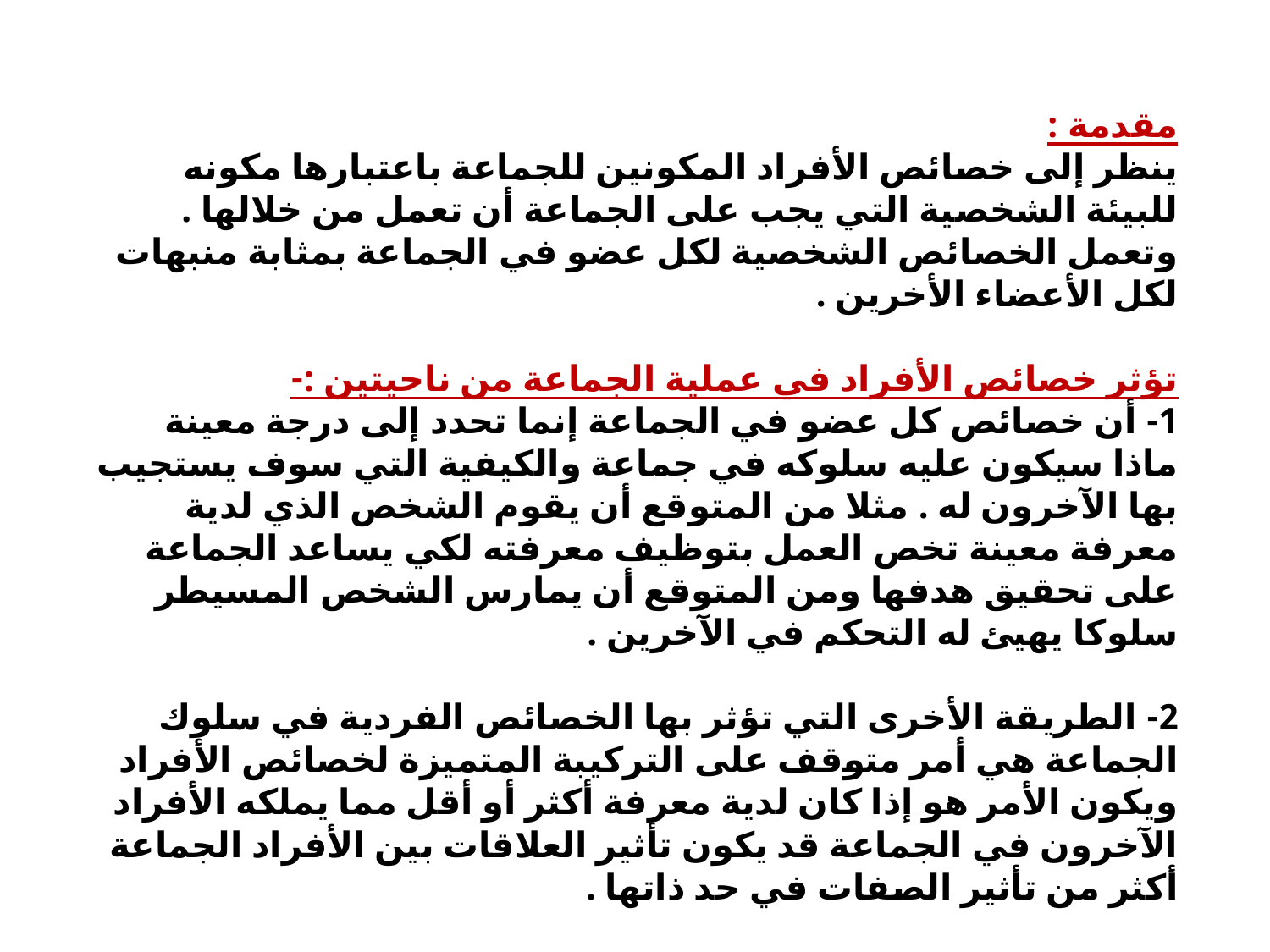

مقدمة :
ينظر إلى خصائص الأفراد المكونين للجماعة باعتبارها مكونه للبيئة الشخصية التي يجب على الجماعة أن تعمل من خلالها .
وتعمل الخصائص الشخصية لكل عضو في الجماعة بمثابة منبهات لكل الأعضاء الأخرين .

تؤثر خصائص الأفراد في عملية الجماعة من ناحيتين :-
1- أن خصائص كل عضو في الجماعة إنما تحدد إلى درجة معينة ماذا سيكون عليه سلوكه في جماعة والكيفية التي سوف يستجيب بها الآخرون له . مثلا من المتوقع أن يقوم الشخص الذي لدية معرفة معينة تخص العمل بتوظيف معرفته لكي يساعد الجماعة على تحقيق هدفها ومن المتوقع أن يمارس الشخص المسيطر سلوكا يهيئ له التحكم في الآخرين .

2- الطريقة الأخرى التي تؤثر بها الخصائص الفردية في سلوك الجماعة هي أمر متوقف على التركيبة المتميزة لخصائص الأفراد ويكون الأمر هو إذا كان لدية معرفة أكثر أو أقل مما يملكه الأفراد الآخرون في الجماعة قد يكون تأثير العلاقات بين الأفراد الجماعة أكثر من تأثير الصفات في حد ذاتها .